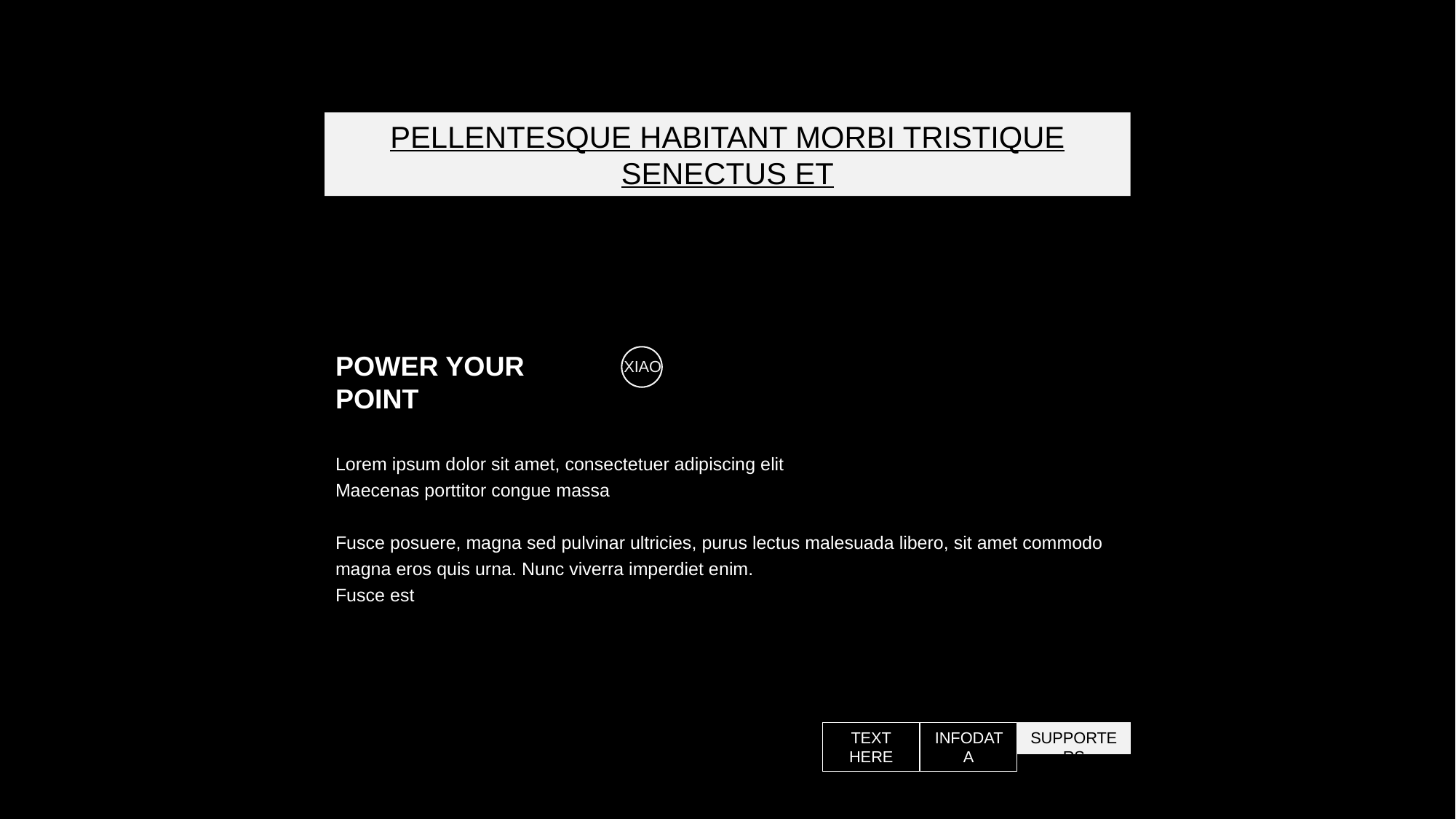

PELLENTESQUE HABITANT MORBI TRISTIQUE SENECTUS ET
POWER YOUR POINT

XIAO
Lorem ipsum dolor sit amet, consectetuer adipiscing elit
Maecenas porttitor congue massa

Fusce posuere, magna sed pulvinar ultricies, purus lectus malesuada libero, sit amet commodo magna eros quis urna. Nunc viverra imperdiet enim.
Fusce est
SUPPORTERS
TEXT HERE
INFODATA